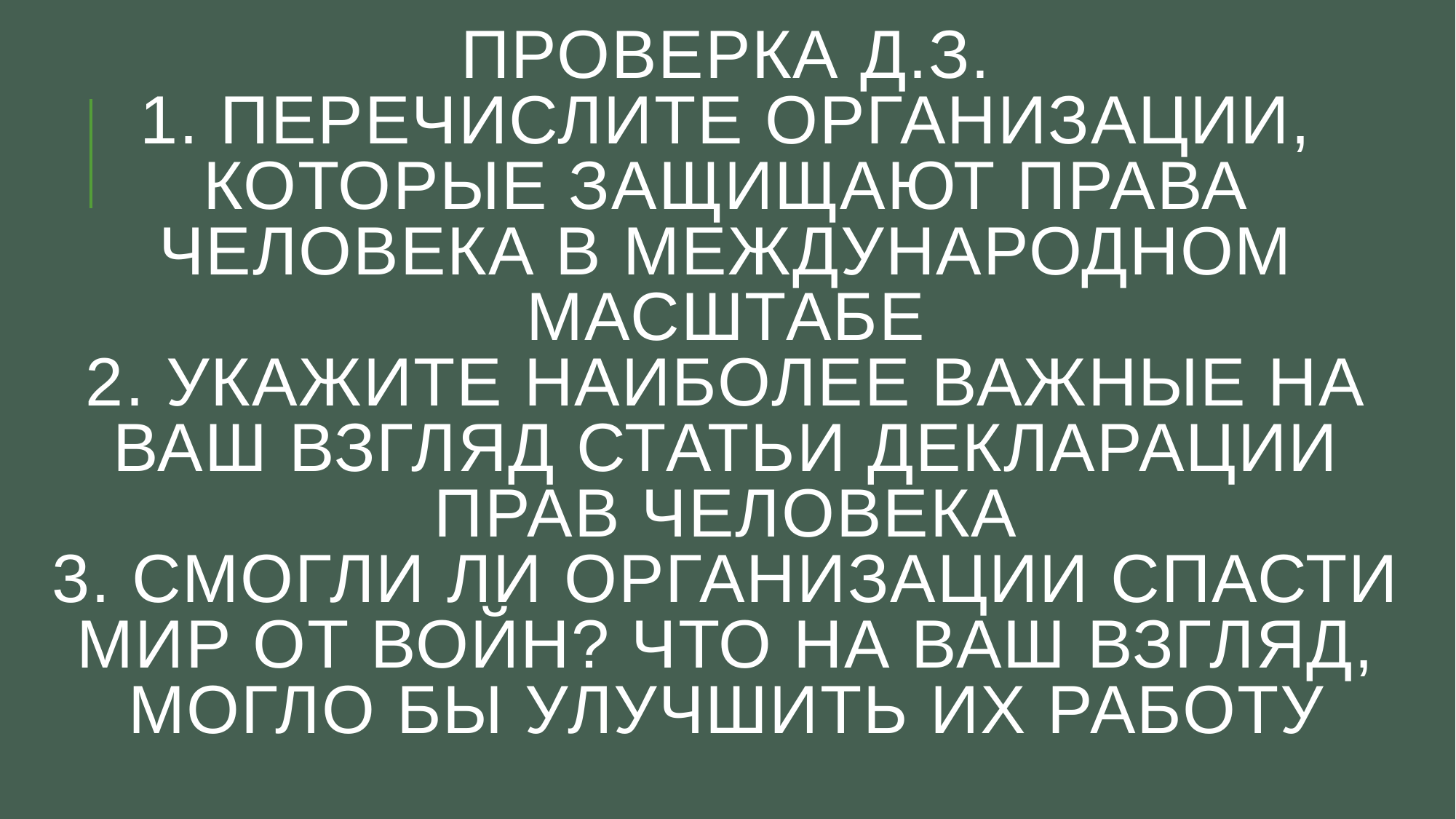

# Проверка д.з. 1. Перечислите организации, которые защищают права человека в международном масштабе 2. Укажите наиболее важные на ваш взгляд статьи декларации прав человека 3. Смогли ли организации спасти мир от войн? Что на ваш взгляд, могло бы улучшить их работу